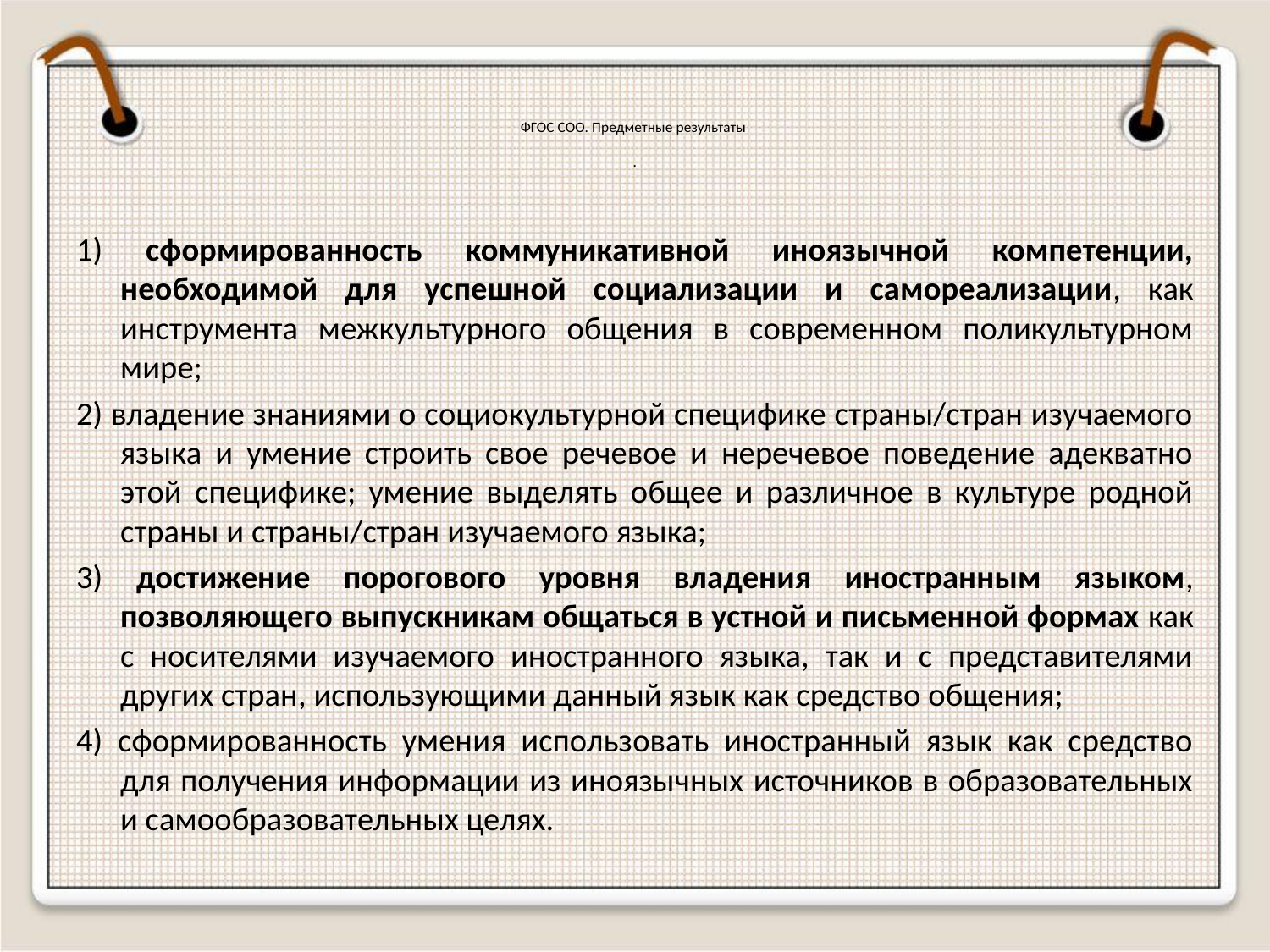

# ФГОС СОО. Предметные результаты .
1) сформированность коммуникативной иноязычной компетенции, необходимой для успешной социализации и самореализации, как инструмента межкультурного общения в современном поликультурном мире;
2) владение знаниями о социокультурной специфике страны/стран изучаемого языка и умение строить свое речевое и неречевое поведение адекватно этой специфике; умение выделять общее и различное в культуре родной страны и страны/стран изучаемого языка;
3) достижение порогового уровня владения иностранным языком, позволяющего выпускникам общаться в устной и письменной формах как с носителями изучаемого иностранного языка, так и с представителями других стран, использующими данный язык как средство общения;
4) сформированность умения использовать иностранный язык как средство для получения информации из иноязычных источников в образовательных и самообразовательных целях.